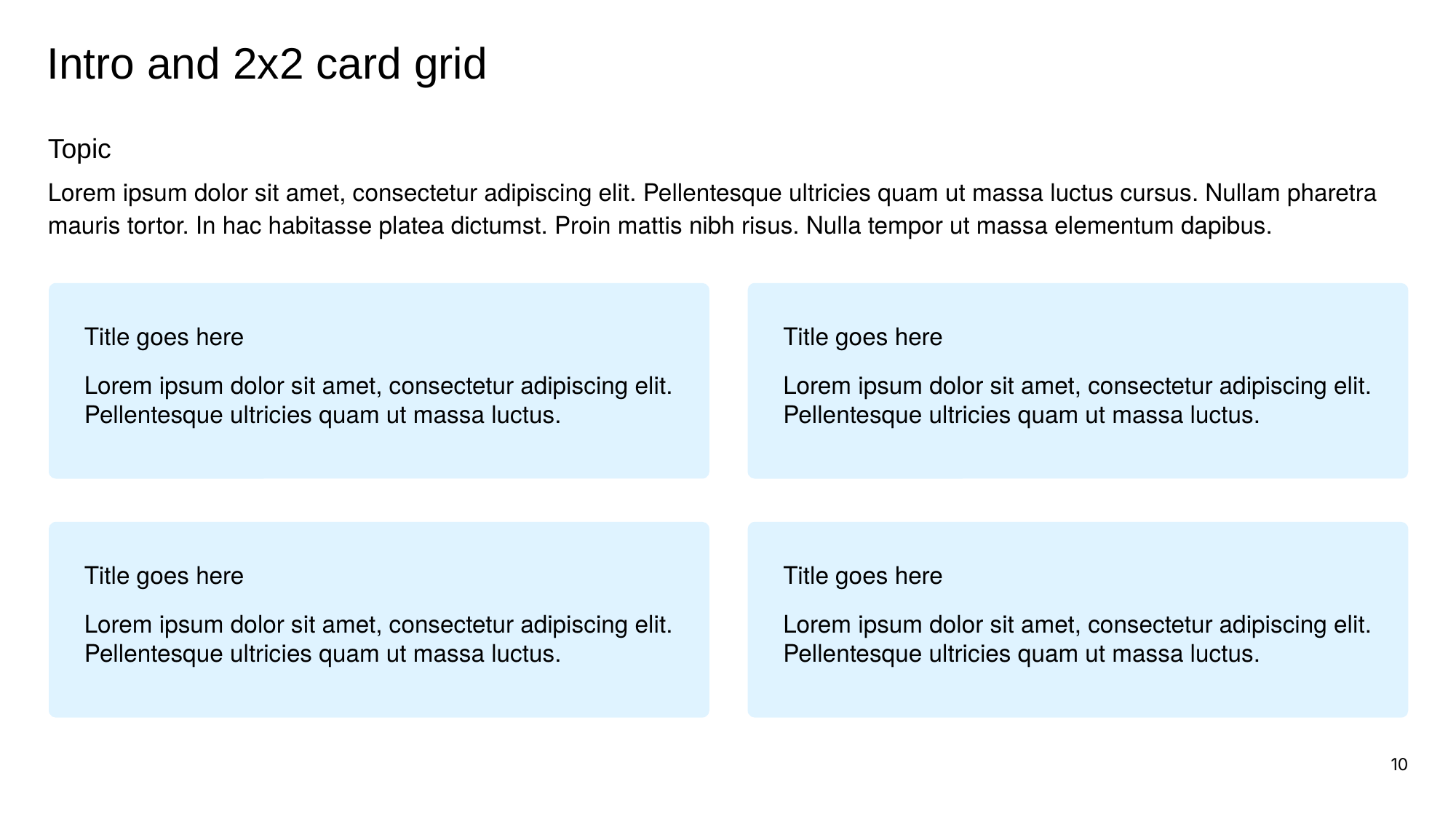

# Intro and 2x2 card grid
Topic
Lorem ipsum dolor sit amet, consectetur adipiscing elit. Pellentesque ultricies quam ut massa luctus cursus. Nullam pharetra mauris tortor. In hac habitasse platea dictumst. Proin mattis nibh risus. Nulla tempor ut massa elementum dapibus.

Title goes here
Lorem ipsum dolor sit amet, consectetur adipiscing elit. Pellentesque ultricies quam ut massa luctus.
Title goes here
Lorem ipsum dolor sit amet, consectetur adipiscing elit. Pellentesque ultricies quam ut massa luctus.

Title goes here
Lorem ipsum dolor sit amet, consectetur adipiscing elit. Pellentesque ultricies quam ut massa luctus.
Title goes here
Lorem ipsum dolor sit amet, consectetur adipiscing elit. Pellentesque ultricies quam ut massa luctus.
10